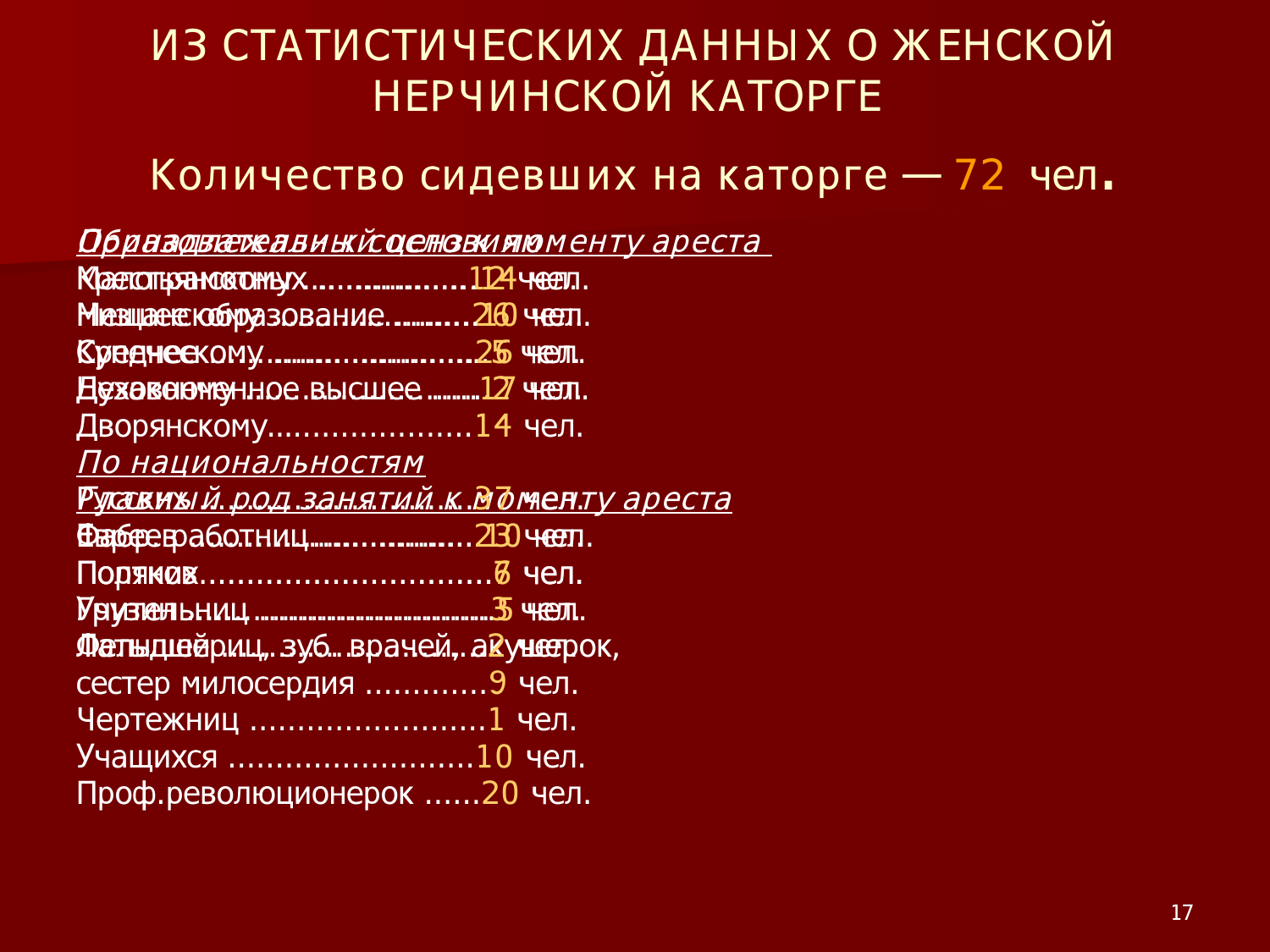

# ИЗ СТАТИСТИЧЕСКИХ ДАННЫХ О ЖЕНСКОЙ НЕРЧИНСКОЙ КАТОРГЕ Количество сидевших на каторге — 72 чел.
Принадлежали к сословиям
Крестьянскому ……………….12 чел.
Мещанскому …………………..26 чел.
Купеческому …………………….5 чел.
Духовному ..........................2 чел.
Дворянскому…...................14 чел.

Главный род занятий к моменту ареста
Фабр. работниц………………..10 чел.
Портних...............................6 чел.
Учительниц .........................5 чел.
Фельдшериц, зуб. врачей, акушерок,
сестер милосердия .............9 чел.
Чертежниц .........................1 чел.
Учащихся ..........................10 чел.
Проф.революционерок ......20 чел.
Образовательный ценз к моменту ареста
Малограмотных .................14 чел.
Низшее образование .........10 чел.
Среднее ............................26 чел.
Незаконченное высшее .....17 чел.

По национальностям
Русских .............................37 чел.
Евреев ..............................23 чел.
Поляков ..............................7 чел.
Грузин ................................3 чел.
Латышей ............................2 чел.
17